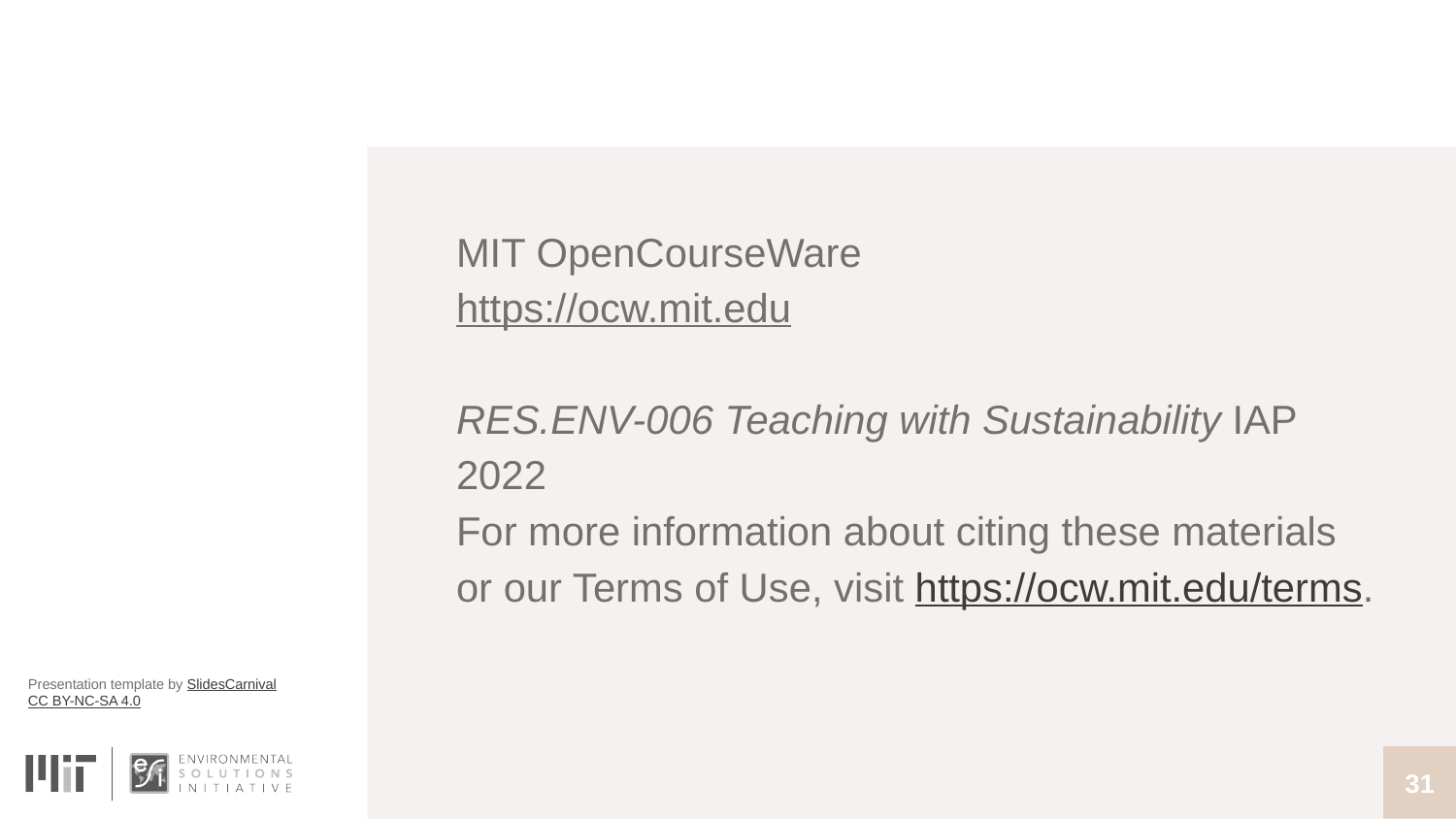

#
MIT OpenCourseWare
https://ocw.mit.edu

RES.ENV-006 Teaching with Sustainability IAP 2022
For more information about citing these materials or our Terms of Use, visit https://ocw.mit.edu/terms.
31